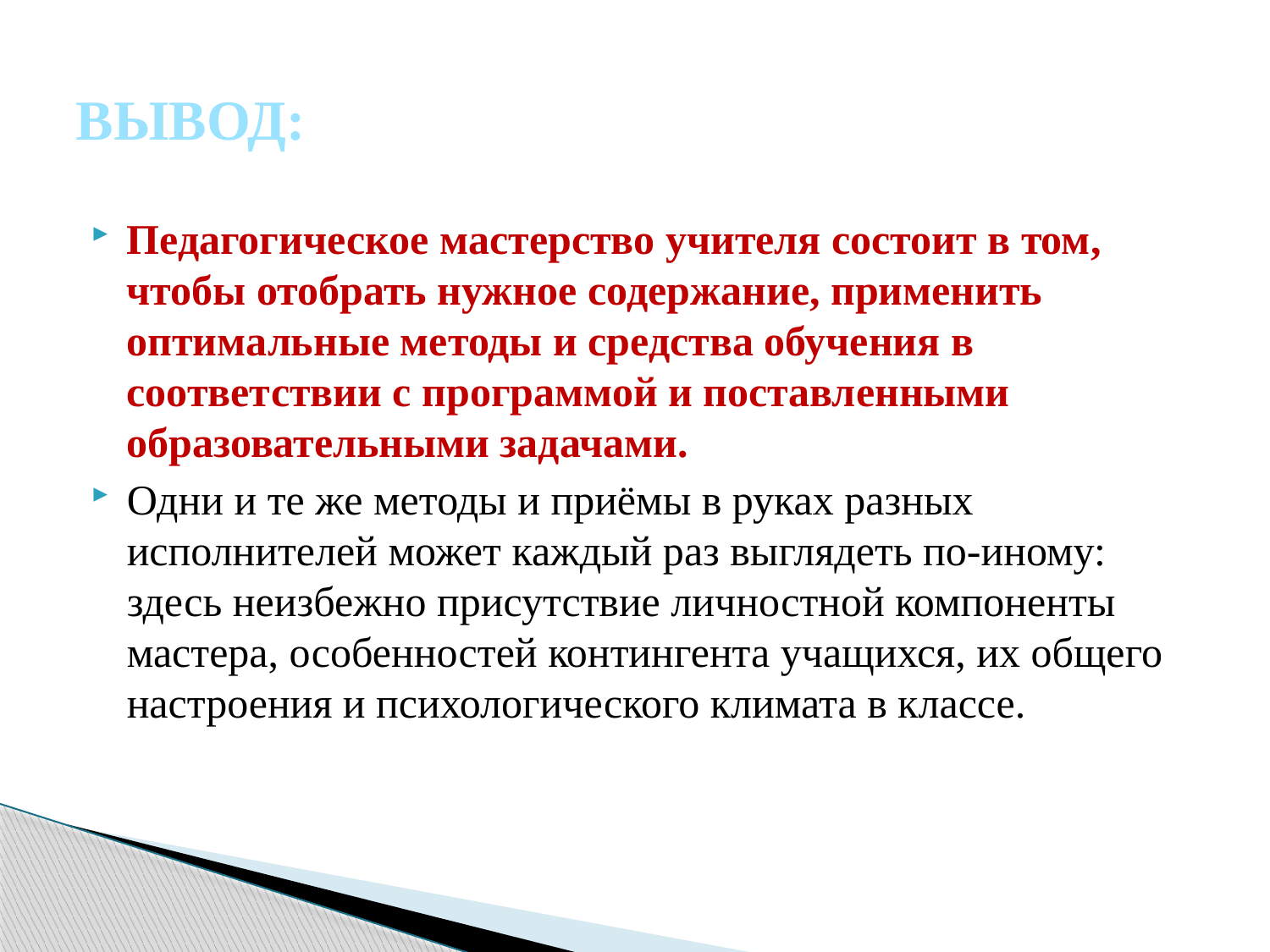

# ВЫВОД:
Педагогическое мастерство учителя состоит в том, чтобы отобрать нужное содержание, применить оптимальные методы и средства обучения в соответствии с программой и поставленными образовательными задачами.
Одни и те же методы и приёмы в руках разных исполнителей может каждый раз выглядеть по-иному: здесь неизбежно присутствие личностной компоненты мастера, особенностей контингента учащихся, их общего настроения и психологического климата в классе.